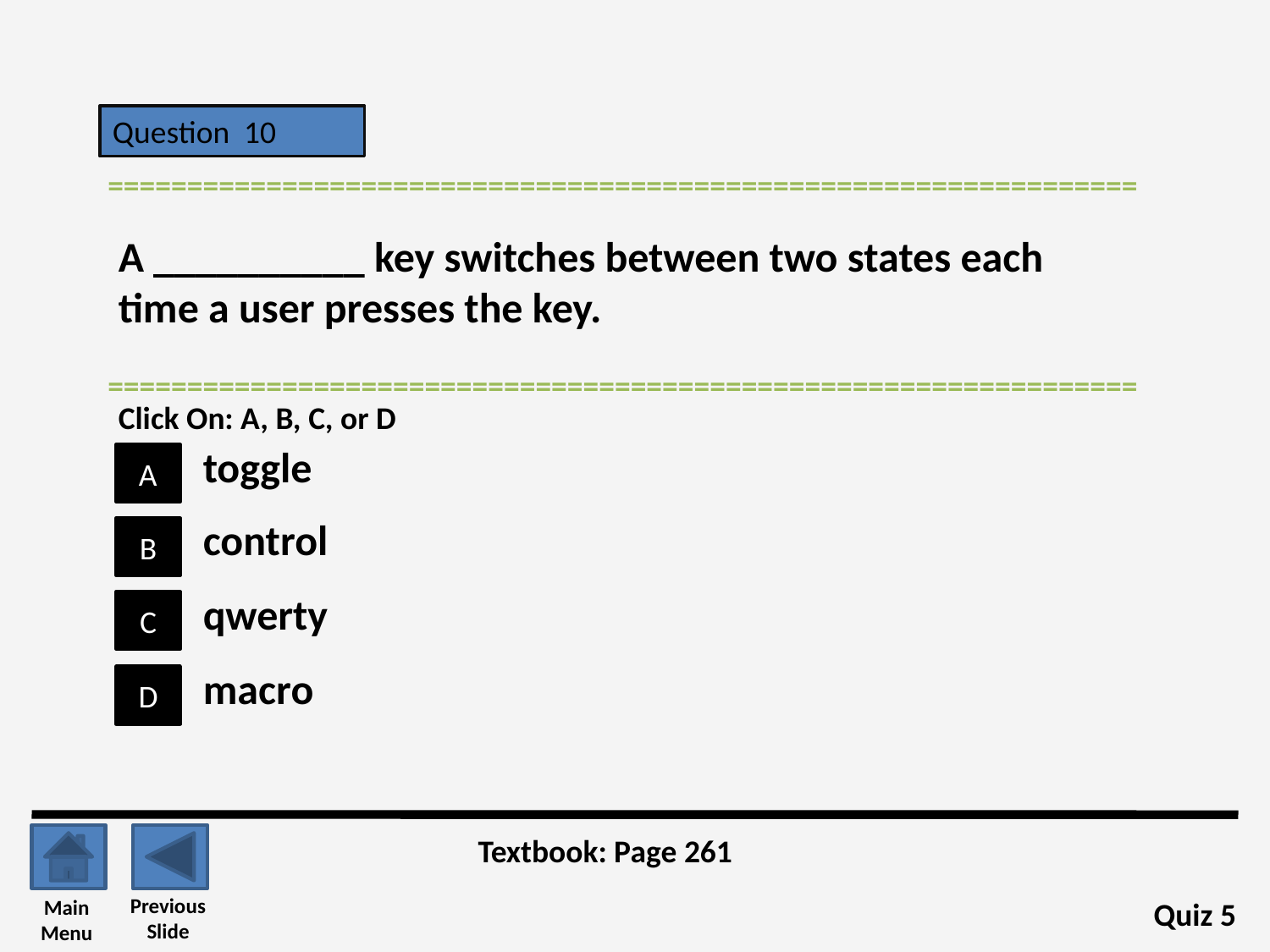

Question  10
=================================================================
A __________ key switches between two states each time a user presses the key.
=================================================================
Click On: A, B, C, or D

toggle
A
control
B
qwerty
C
macro
D

Textbook: Page 261
Previous
Slide
Main
Menu
Quiz 5